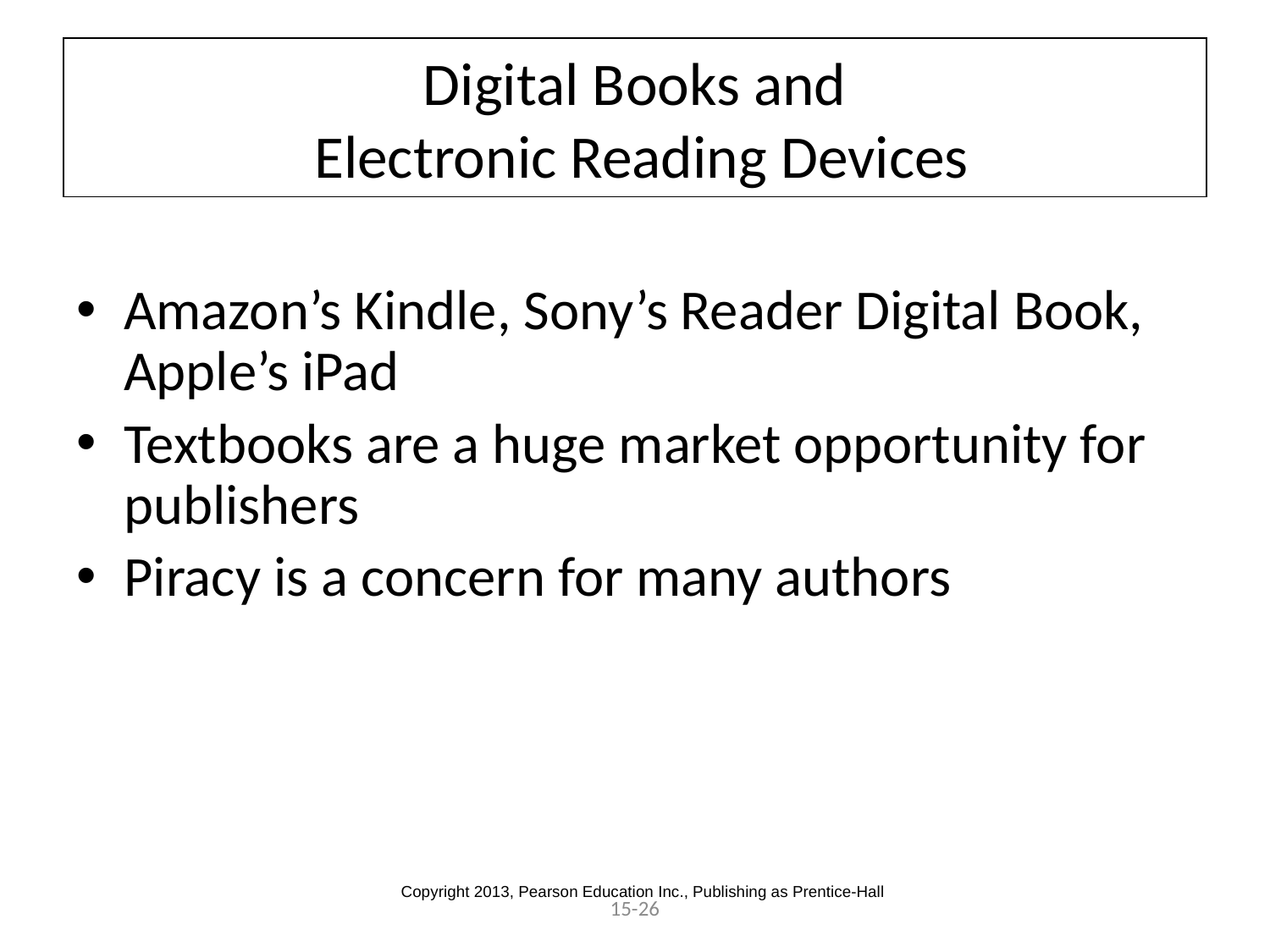

# Digital Books and Electronic Reading Devices
Amazon’s Kindle, Sony’s Reader Digital Book, Apple’s iPad
Textbooks are a huge market opportunity for publishers
Piracy is a concern for many authors
Copyright 2013, Pearson Education Inc., Publishing as Prentice-Hall

15-26